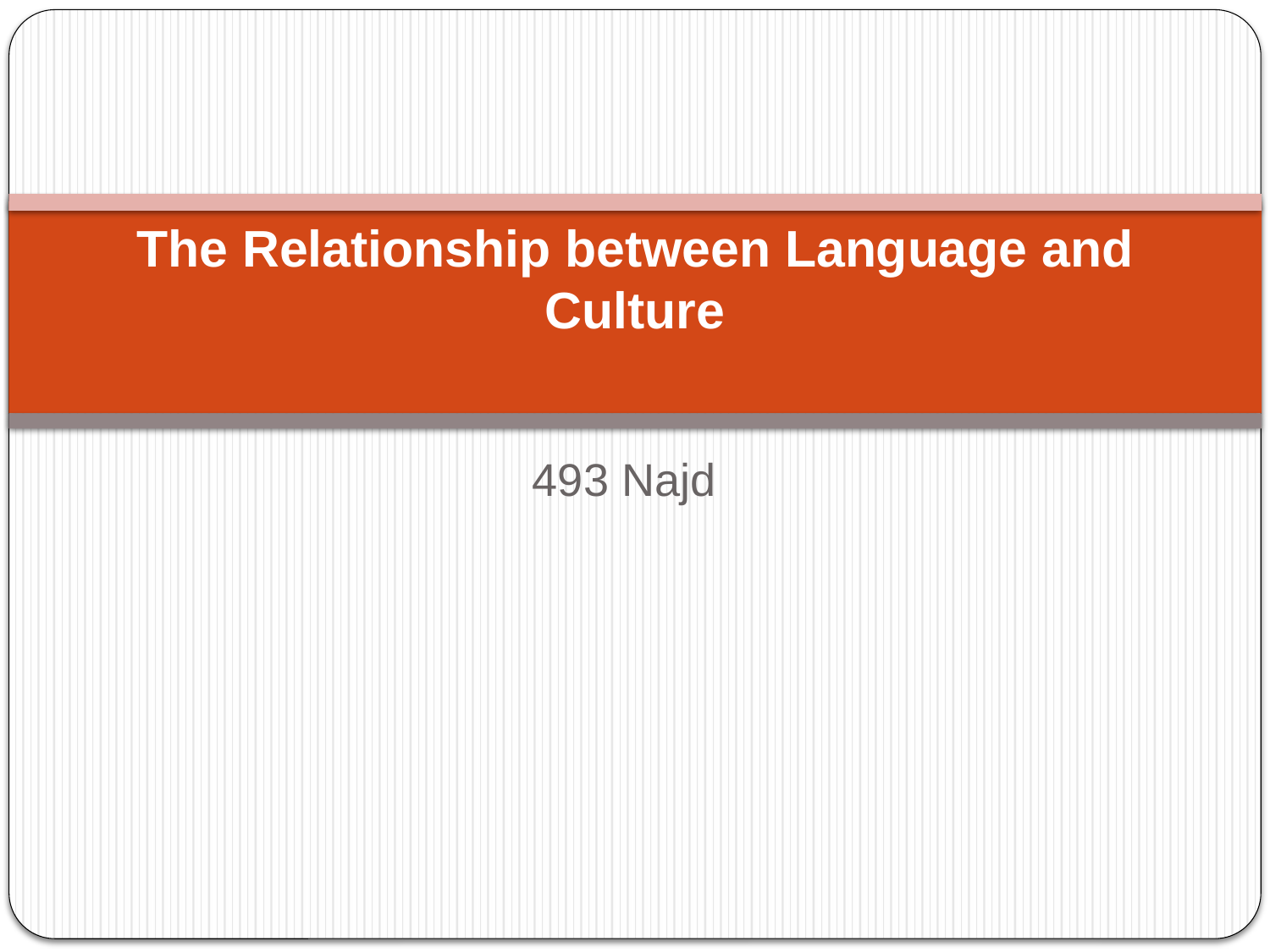

# The Relationship between Language and Culture
493 Najd